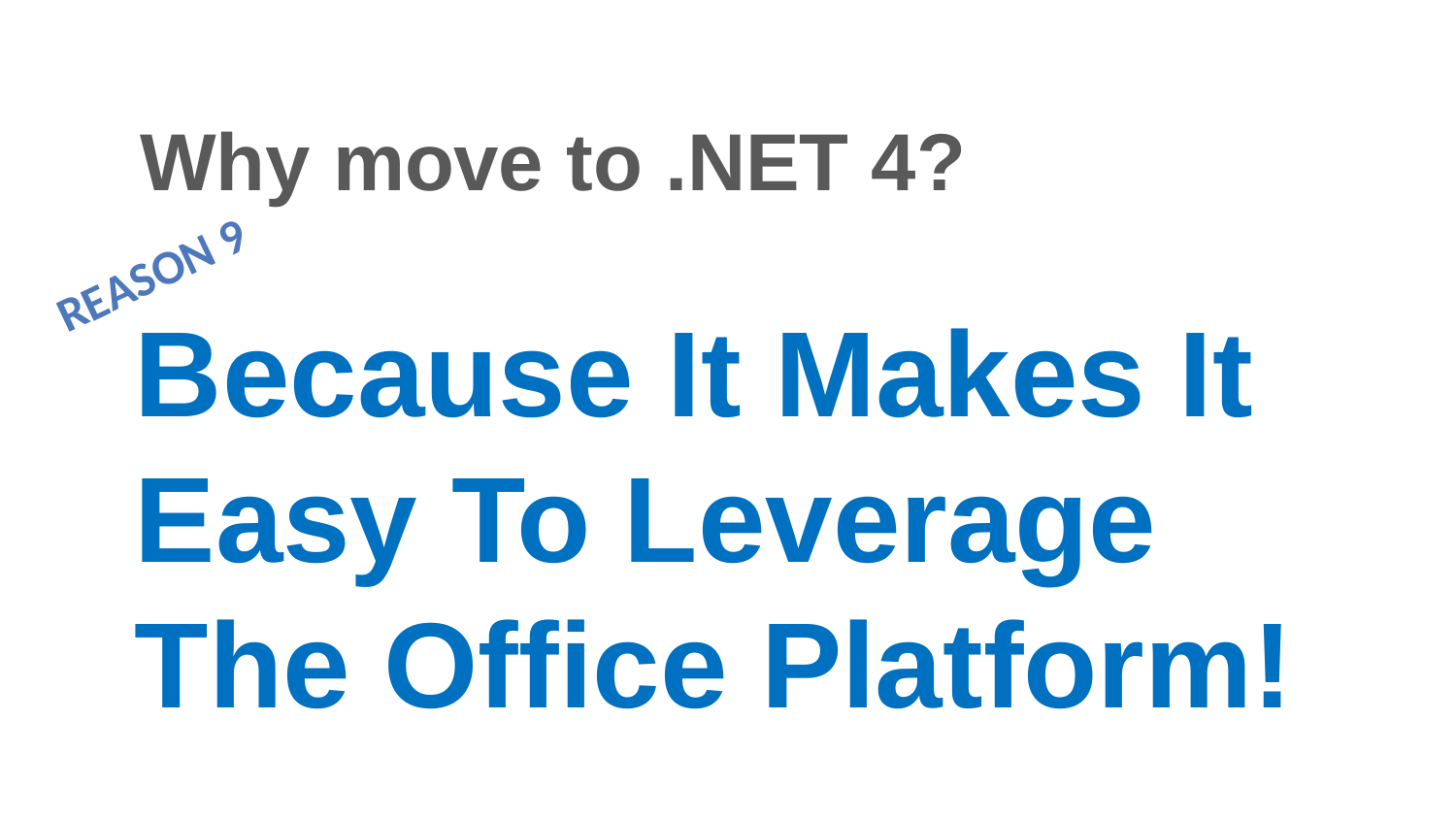

# Why move to .NET 4?
Reason 9
Because It Makes It Easy To Leverage The Office Platform!